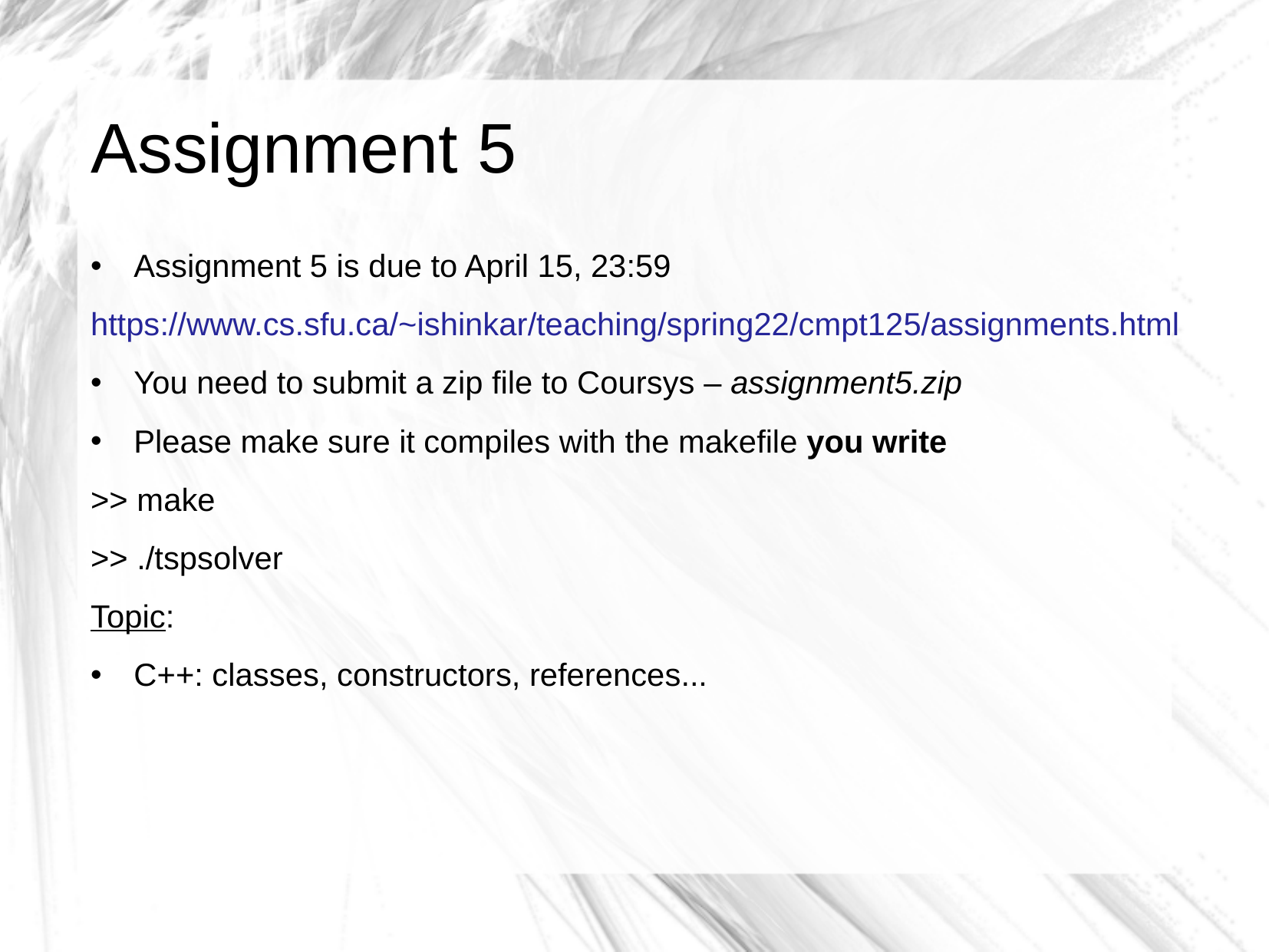

Assignment 5
Assignment 5 is due to April 15, 23:59
https://www.cs.sfu.ca/~ishinkar/teaching/spring22/cmpt125/assignments.html
You need to submit a zip file to Coursys – assignment5.zip
Please make sure it compiles with the makefile you write
>> make
>> ./tspsolver
Topic:
C++: classes, constructors, references...